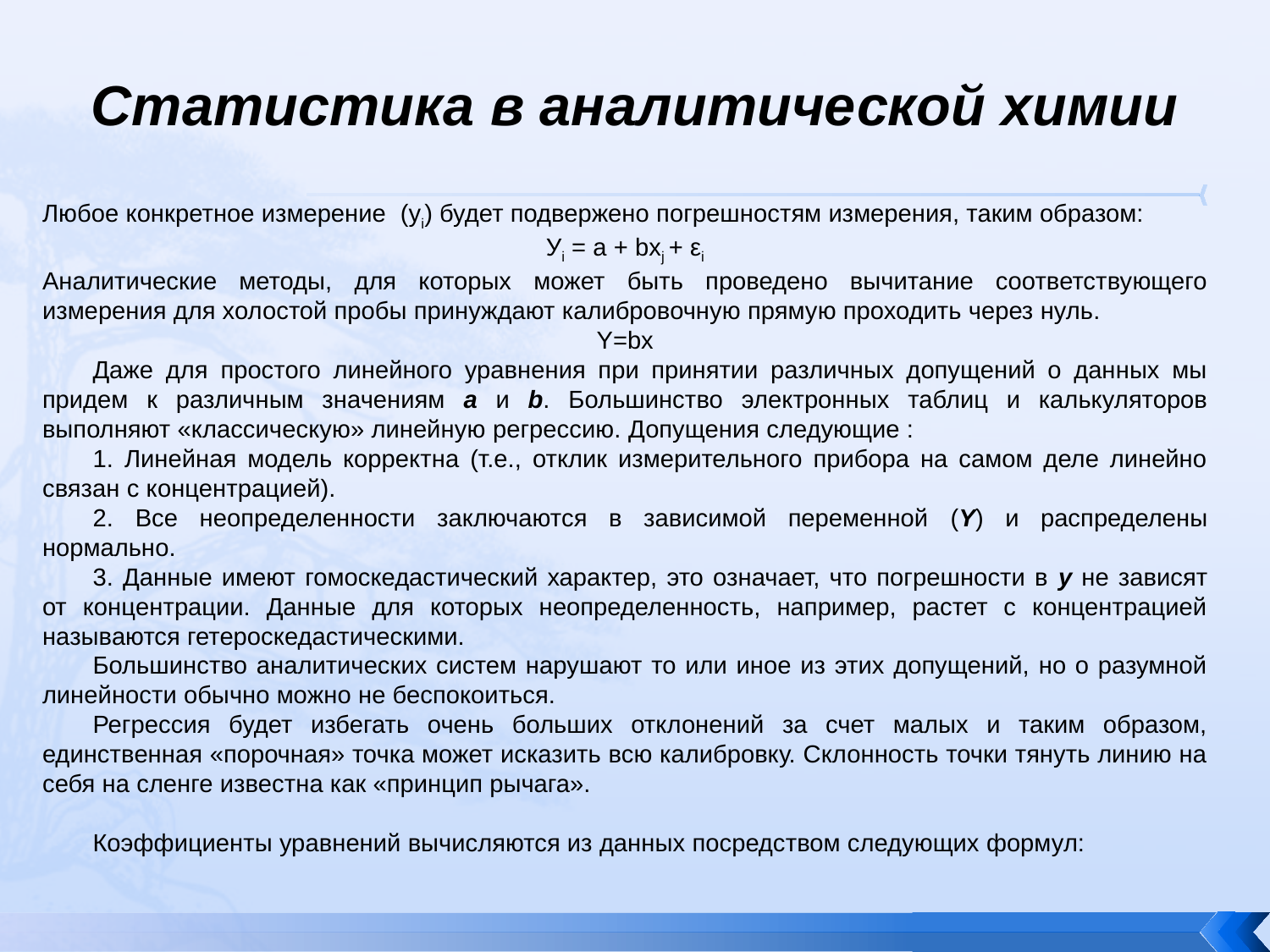

# Статистика в аналитической химии
Любое конкретное измерение  (уi) будет подвержено погрешностям измерения, таким образом:
Уі = a + bxj + εi
Аналитические методы, для которых может быть проведено вычитание соответствующего измерения для холостой пробы принуждают калибровочную прямую проходить через нуль.
Y=bx
Даже для простого линейного уравнения при принятии различных допущений о данных мы придем к различным значениям а и b. Большинство электронных таблиц и калькуляторов выполняют «классическую» линейную регрессию. Допущения следующие :
1. Линейная модель корректна (т.е., отклик измерительного прибора на самом деле линейно связан с концентрацией).
2. Все неопределенности заключаются в зависимой переменной (Y) и распределены нормально.
3. Данные имеют гомоскедастический характер, это означает, что погрешности в у не зависят от концентрации. Данные для которых неопределенность, например, растет с концентрацией называются гетероскедастическими.
Большинство аналитических систем нарушают то или иное из этих допущений, но о разумной линейности обычно можно не беспокоиться.
Регрессия будет избегать очень больших отклонений за счет малых и таким образом, единственная «порочная» точка может исказить всю калибровку. Склонность точки тянуть линию на себя на сленге известна как «принцип рычага».

Коэффициенты уравнений вычисляются из данных посредством следующих формул: